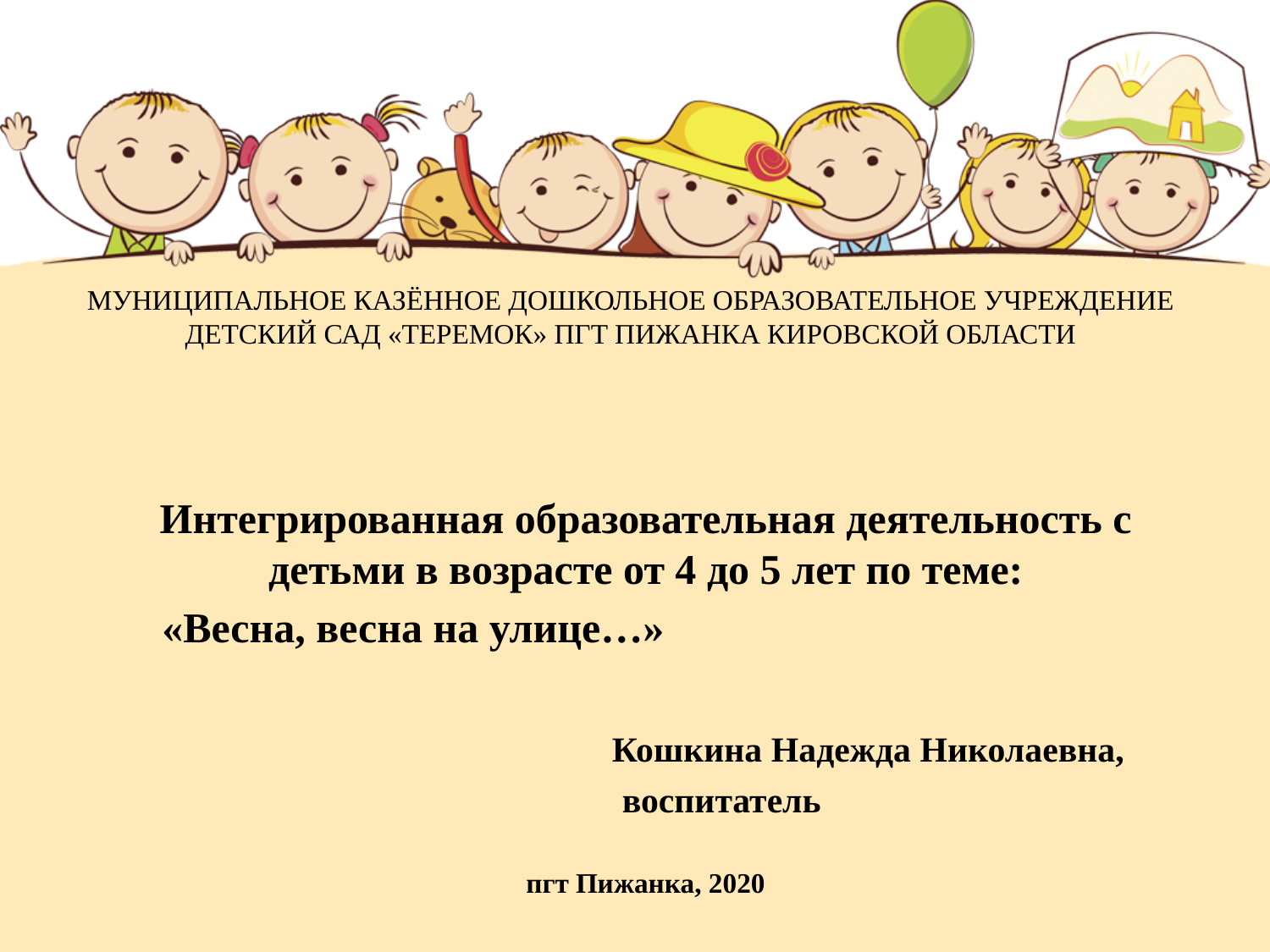

# МУНИЦИПАЛЬНОЕ КАЗЁННОЕ ДОШКОЛЬНОЕ ОБРАЗОВАТЕЛЬНОЕ УЧРЕЖДЕНИЕ ДЕТСКИЙ САД «ТЕРЕМОК» ПГТ ПИЖАНКА КИРОВСКОЙ ОБЛАСТИ

Интегрированная образовательная деятельность с детьми в возрасте от 4 до 5 лет по теме:
 «Весна, весна на улице…»

                                           Кошкина Надежда Николаевна,
                 воспитатель

пгт Пижанка, 2020